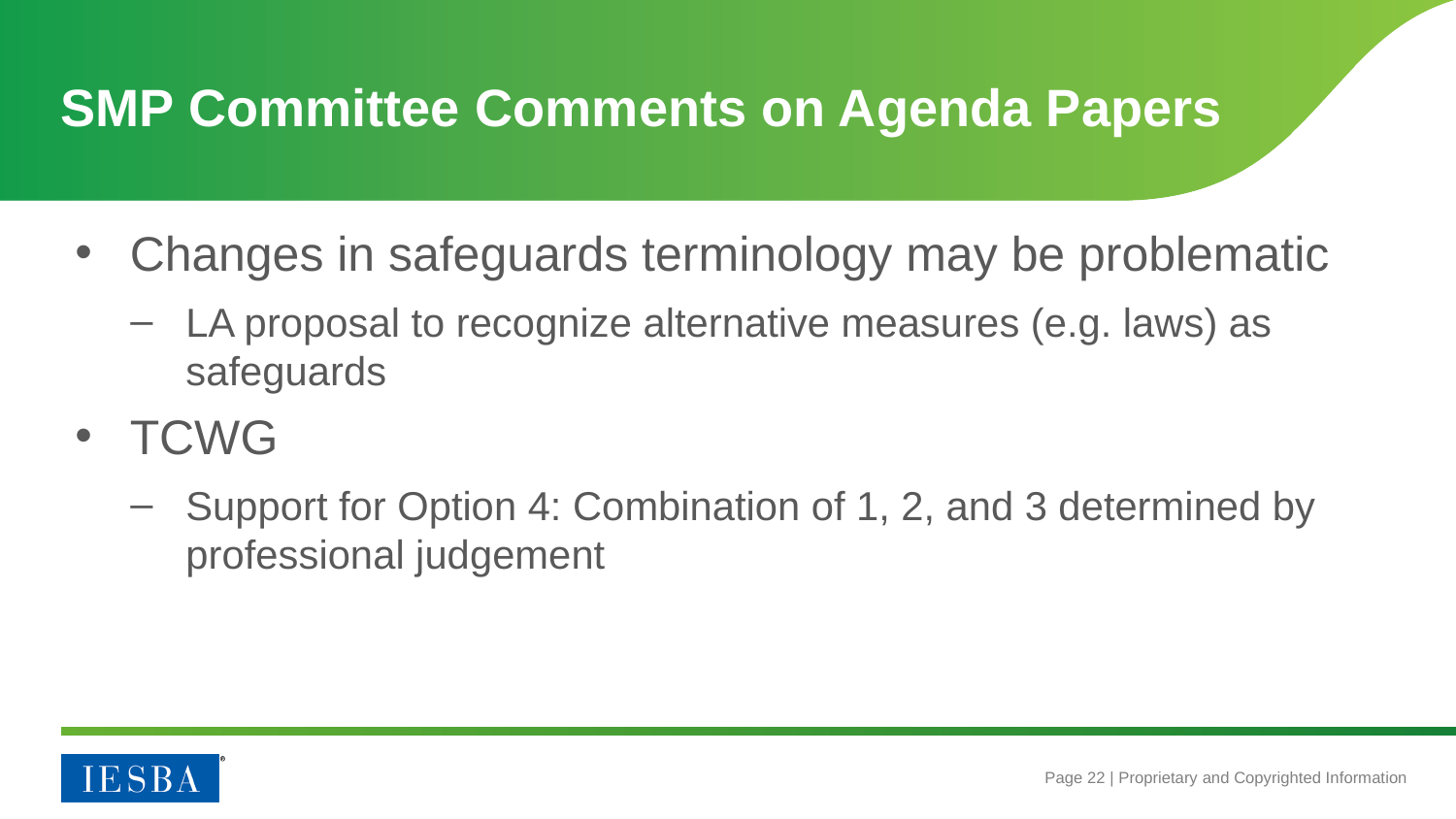

# SMP Committee Comments on Agenda Papers
Changes in safeguards terminology may be problematic
LA proposal to recognize alternative measures (e.g. laws) as safeguards
TCWG
Support for Option 4: Combination of 1, 2, and 3 determined by professional judgement